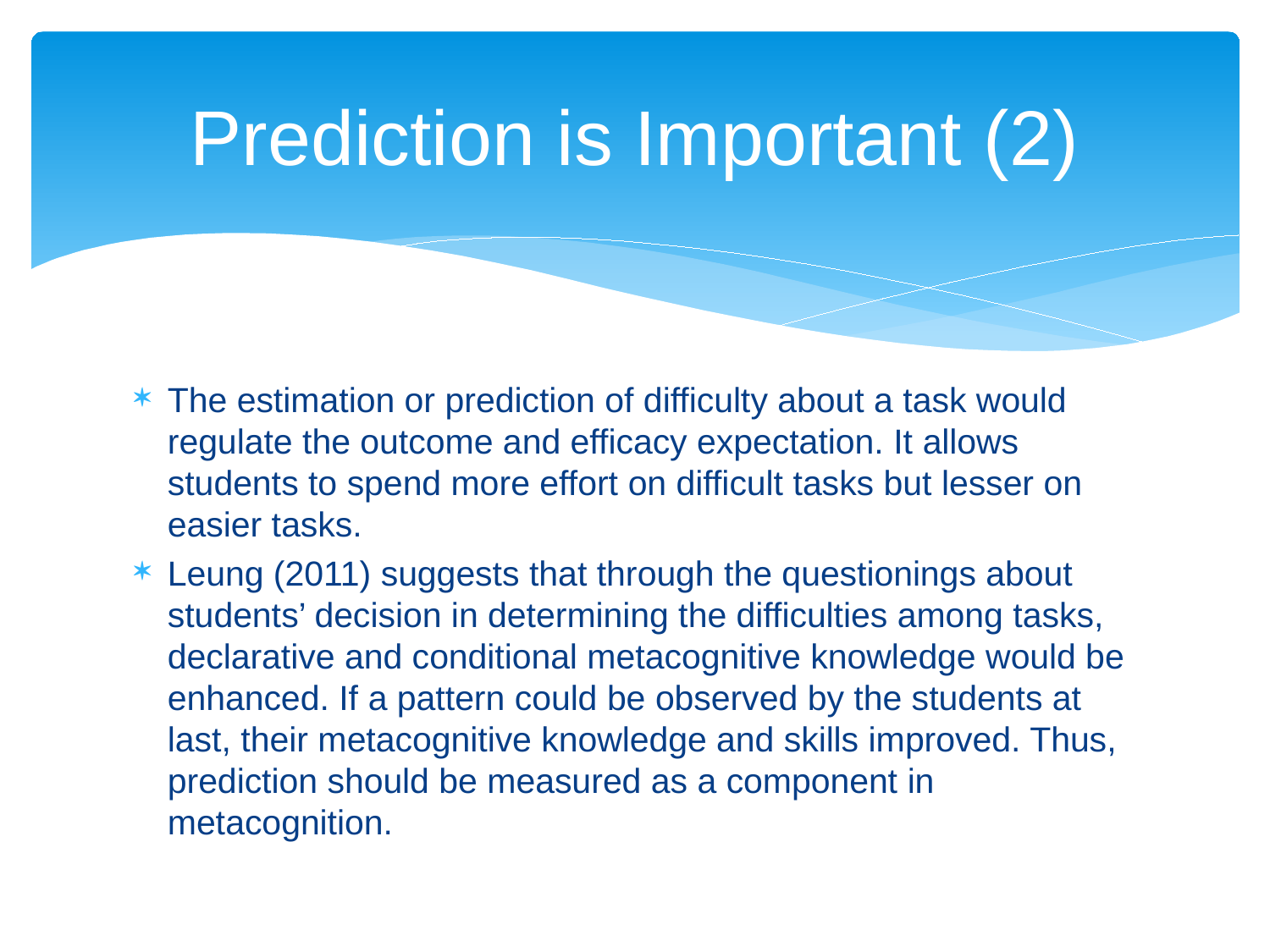

# Prediction is Important (2)
The estimation or prediction of difficulty about a task would regulate the outcome and efficacy expectation. It allows students to spend more effort on difficult tasks but lesser on easier tasks.
Leung (2011) suggests that through the questionings about students’ decision in determining the difficulties among tasks, declarative and conditional metacognitive knowledge would be enhanced. If a pattern could be observed by the students at last, their metacognitive knowledge and skills improved. Thus, prediction should be measured as a component in metacognition.